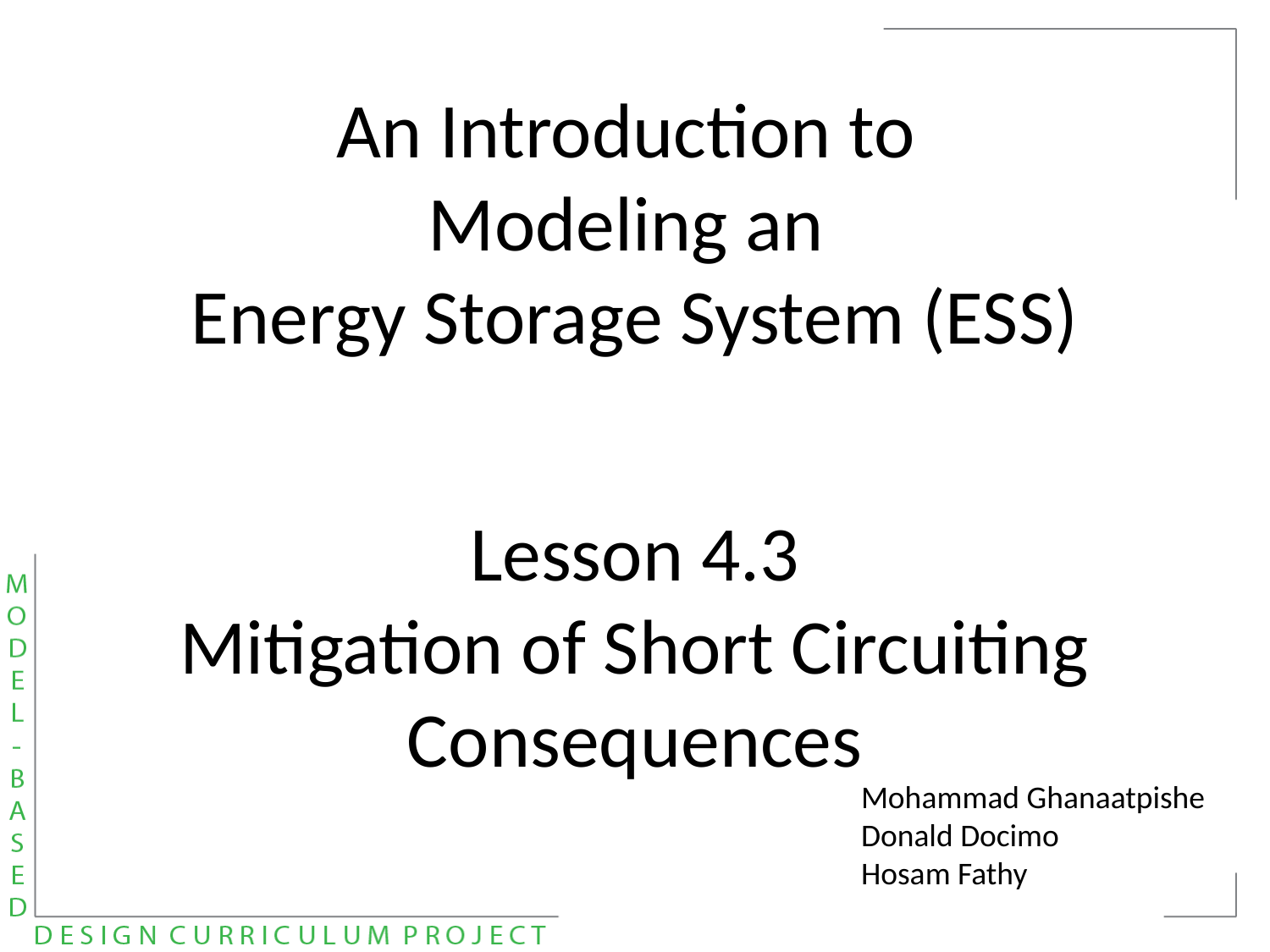

An Introduction to
Modeling an
Energy Storage System (ESS)
Lesson 4.3
Mitigation of Short Circuiting Consequences

Mohammad Ghanaatpishe
Donald Docimo
Hosam Fathy